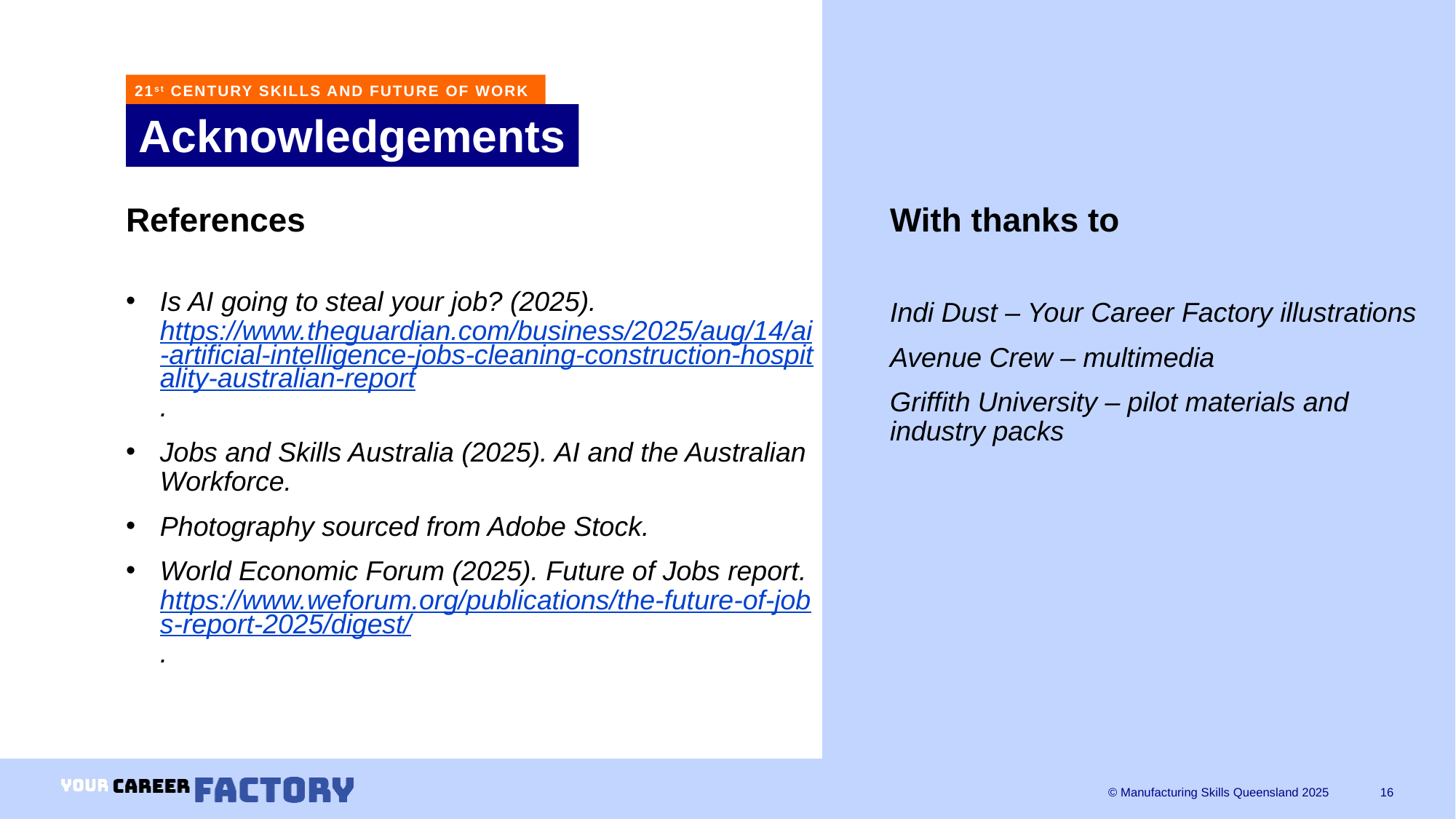

21st CENTURY SKILLS AND FUTURE OF WORK
# Acknowledgements
With thanks to

Indi Dust – Your Career Factory illustrations
Avenue Crew – multimedia
Griffith University – pilot materials and industry packs
References
Is AI going to steal your job? (2025). https://www.theguardian.com/business/2025/aug/14/ai-artificial-intelligence-jobs-cleaning-construction-hospitality-australian-report.
Jobs and Skills Australia (2025). AI and the Australian Workforce.
Photography sourced from Adobe Stock.
World Economic Forum (2025). Future of Jobs report. https://www.weforum.org/publications/the-future-of-jobs-report-2025/digest/.